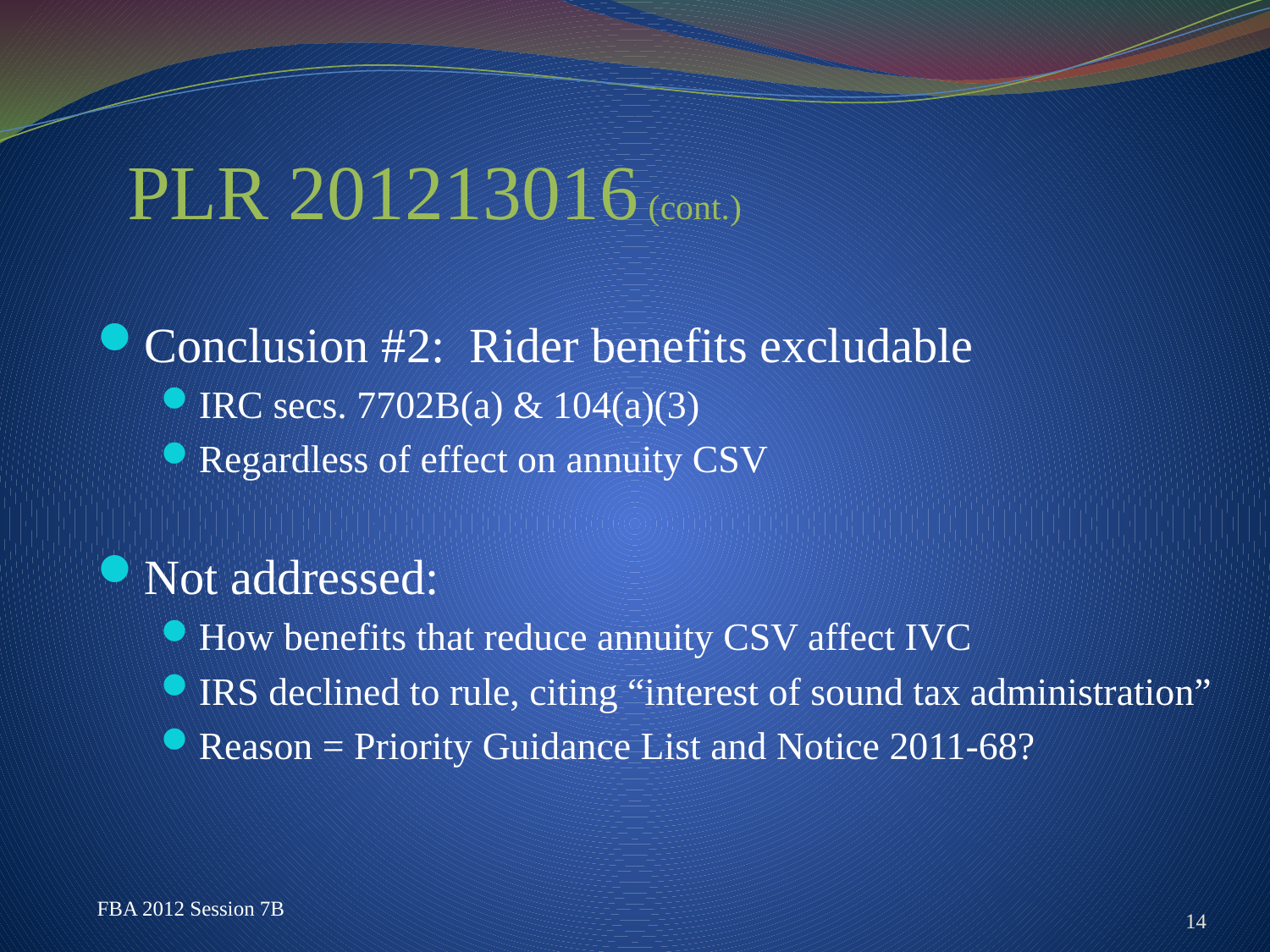

# PLR 201213016 (cont.)
Conclusion #2:  Rider benefits excludable
IRC secs. 7702B(a) & 104(a)(3)
Regardless of effect on annuity CSV

Not addressed:
How benefits that reduce annuity CSV affect IVC
IRS declined to rule, citing “interest of sound tax administration”
Reason = Priority Guidance List and Notice 2011-68?

14
FBA 2012 Session 7B